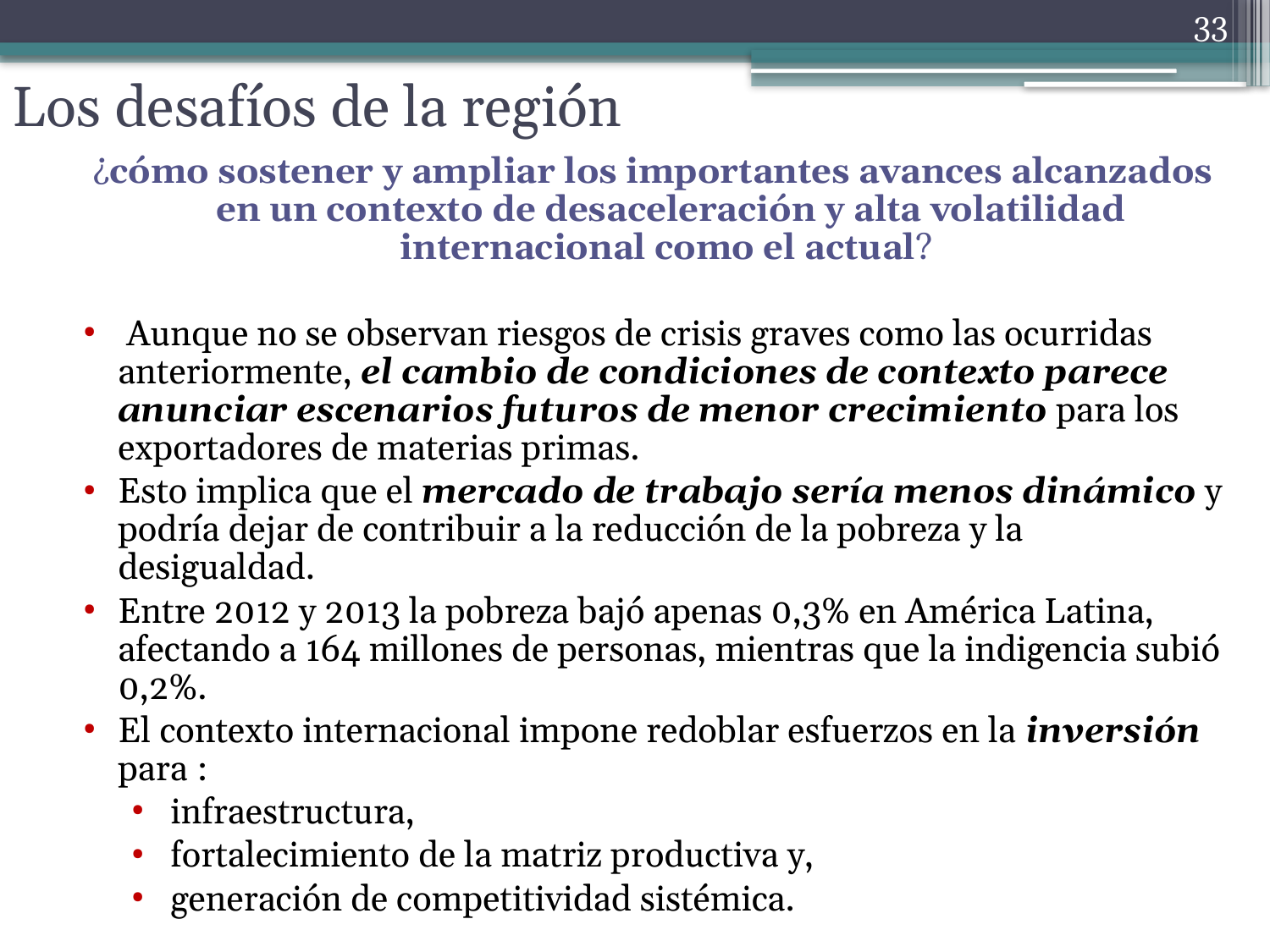

33
Los desafíos de la región
¿cómo sostener y ampliar los importantes avances alcanzados en un contexto de desaceleración y alta volatilidad internacional como el actual?

 Aunque no se observan riesgos de crisis graves como las ocurridas anteriormente, el cambio de condiciones de contexto parece anunciar escenarios futuros de menor crecimiento para los exportadores de materias primas.
Esto implica que el mercado de trabajo sería menos dinámico y podría dejar de contribuir a la reducción de la pobreza y la desigualdad.
Entre 2012 y 2013 la pobreza bajó apenas 0,3% en América Latina, afectando a 164 millones de personas, mientras que la indigencia subió 0,2%.
El contexto internacional impone redoblar esfuerzos en la inversión para :
infraestructura,
fortalecimiento de la matriz productiva y,
generación de competitividad sistémica.